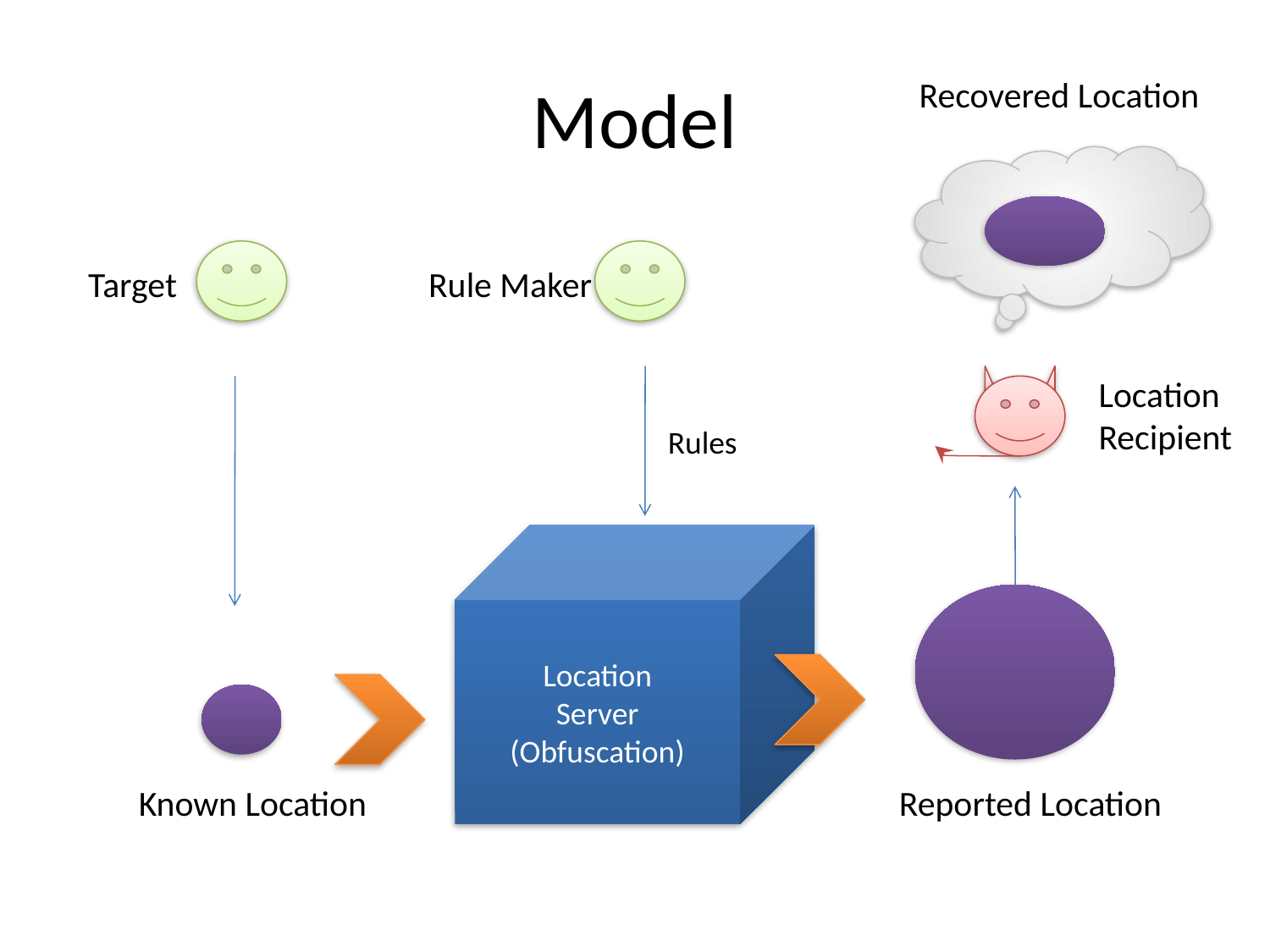

# Model
Recovered Location

Target
Rule Maker

Location
Recipient

Rules
Location
Server
(Obfuscation)

Known Location
Reported Location